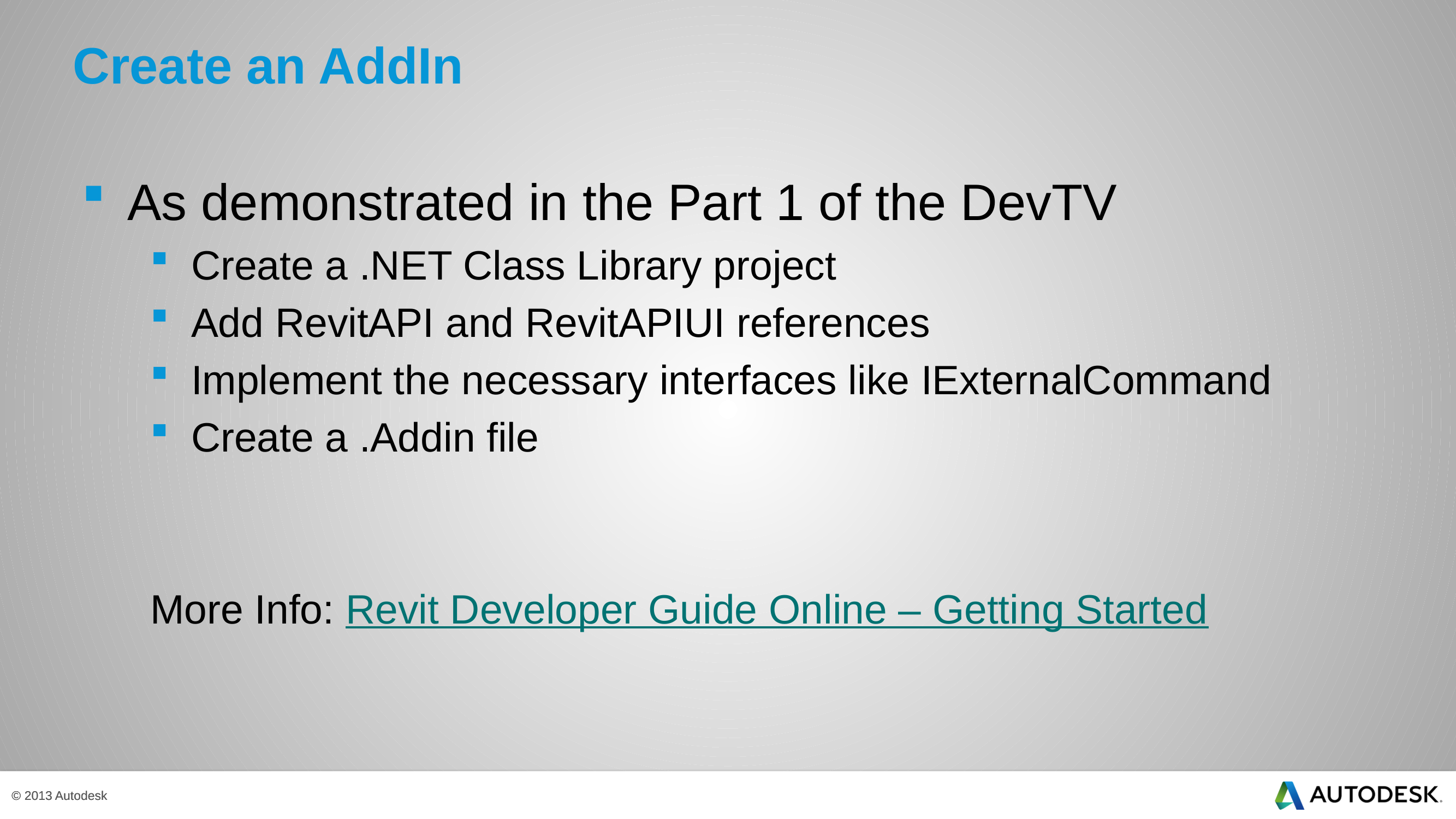

# Create an AddIn
As demonstrated in the Part 1 of the DevTV
Create a .NET Class Library project
Add RevitAPI and RevitAPIUI references
Implement the necessary interfaces like IExternalCommand
Create a .Addin file

More Info: Revit Developer Guide Online – Getting Started